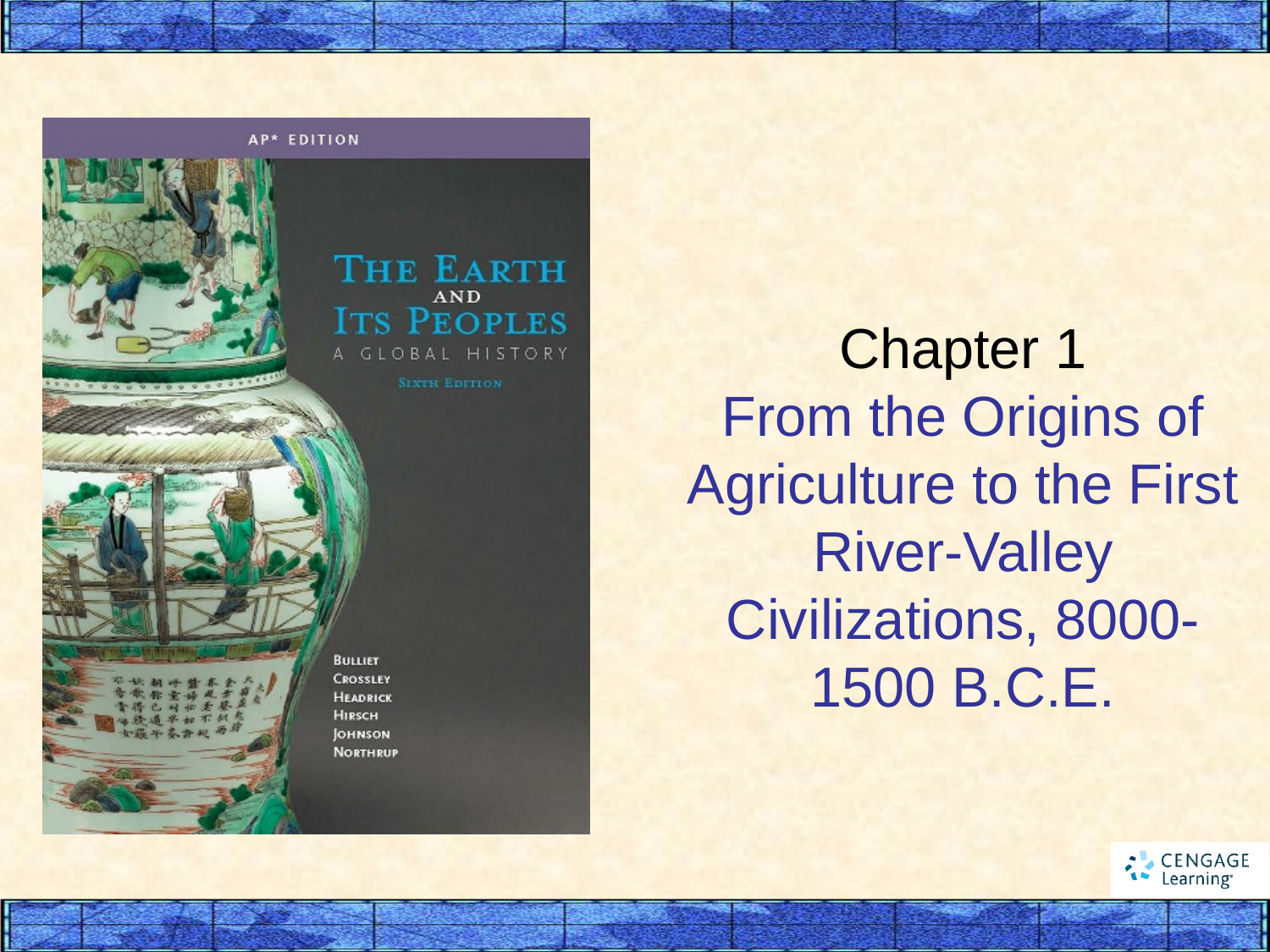

# Chapter 1 From the Origins of Agriculture to the First River-Valley Civilizations, 8000-1500 B.C.E.